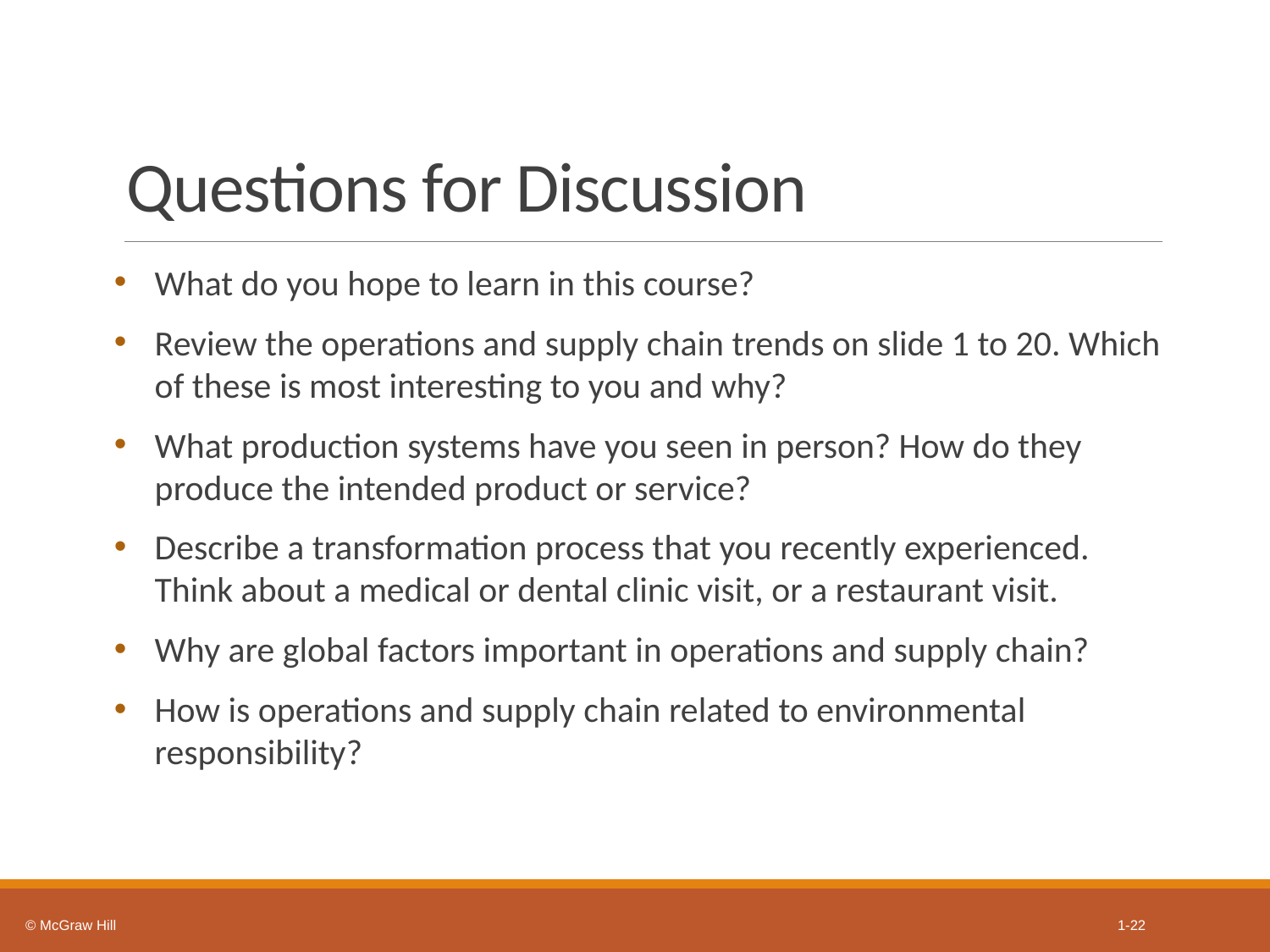

# Questions for Discussion
What do you hope to learn in this course?
Review the operations and supply chain trends on slide 1 to 20. Which of these is most interesting to you and why?
What production systems have you seen in person? How do they produce the intended product or service?
Describe a transformation process that you recently experienced. Think about a medical or dental clinic visit, or a restaurant visit.
Why are global factors important in operations and supply chain?
How is operations and supply chain related to environmental responsibility?